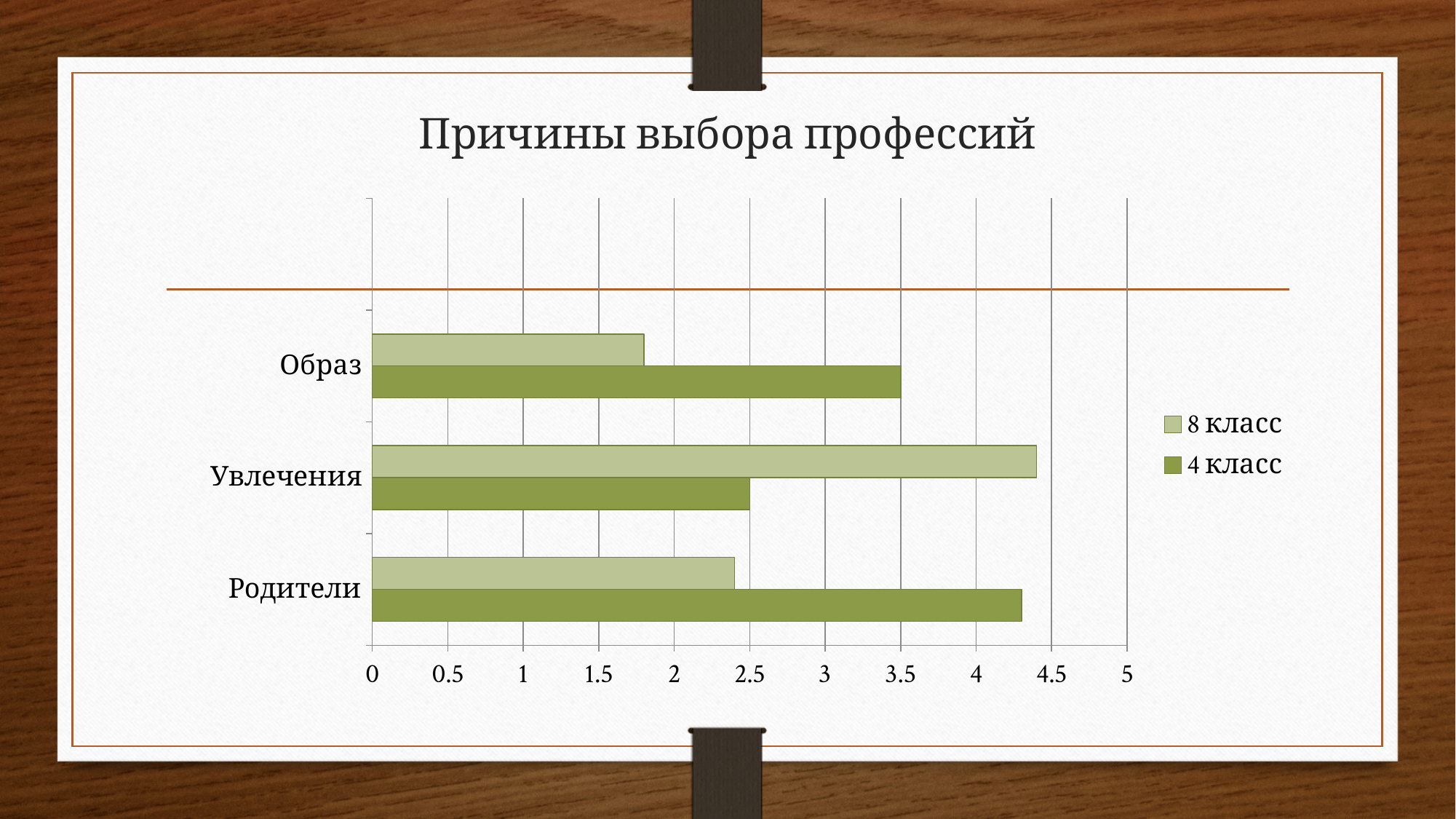

# Причины выбора профессий

### Chart

| Category | 4 класс | 8 класс |
|---|---|---|
| Родители | 4.3 | 2.4 |
| Увлечения | 2.5 | 4.4 |
| Образ | 3.5 | 1.8 |